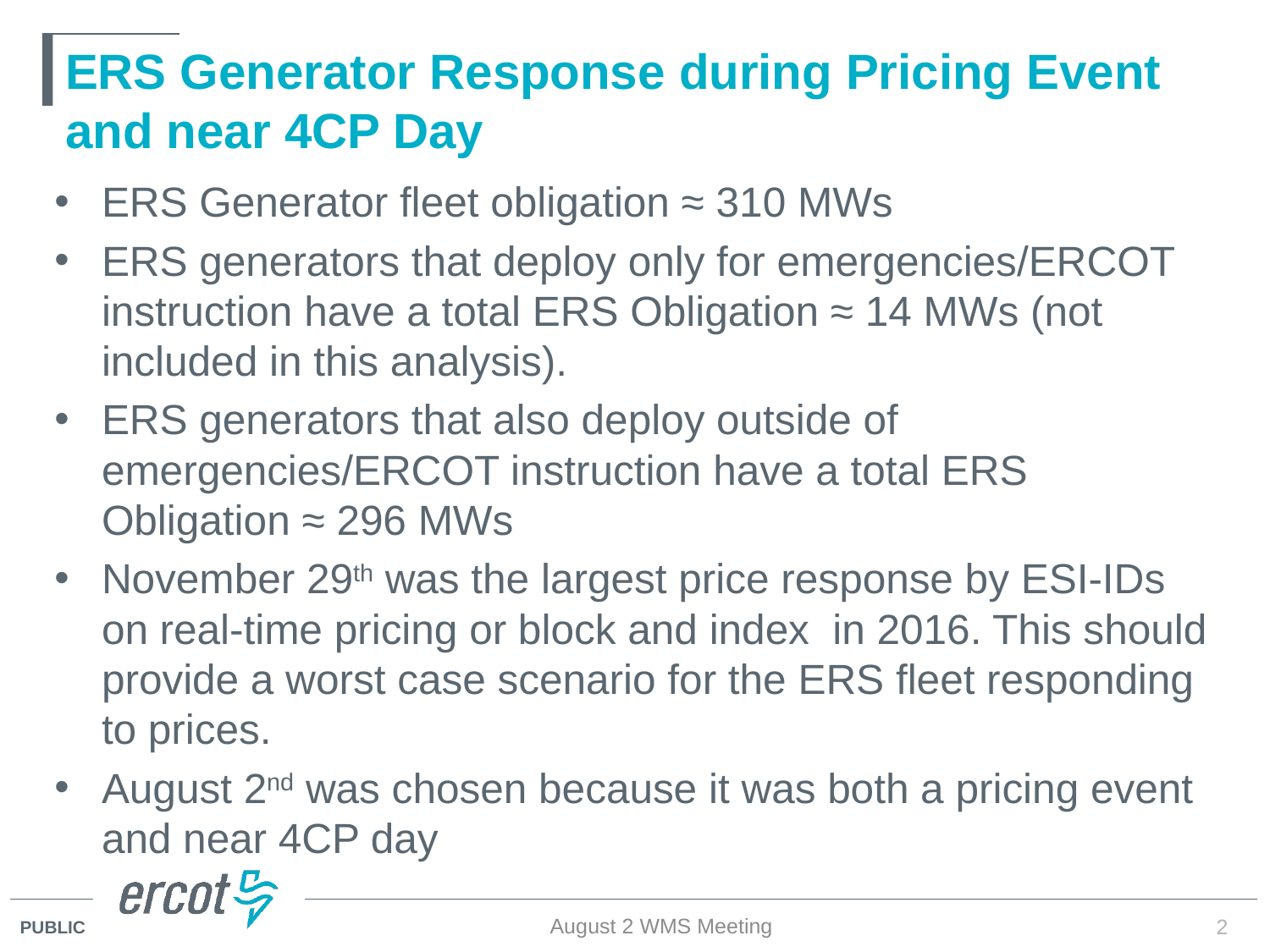

# ERS Generator Response during Pricing Event and near 4CP Day
ERS Generator fleet obligation ≈ 310 MWs
ERS generators that deploy only for emergencies/ERCOT instruction have a total ERS Obligation ≈ 14 MWs (not included in this analysis).
ERS generators that also deploy outside of emergencies/ERCOT instruction have a total ERS Obligation ≈ 296 MWs
November 29th was the largest price response by ESI-IDs on real-time pricing or block and index  in 2016. This should provide a worst case scenario for the ERS fleet responding to prices.
August 2nd was chosen because it was both a pricing event and near 4CP day

August 2 WMS Meeting
2